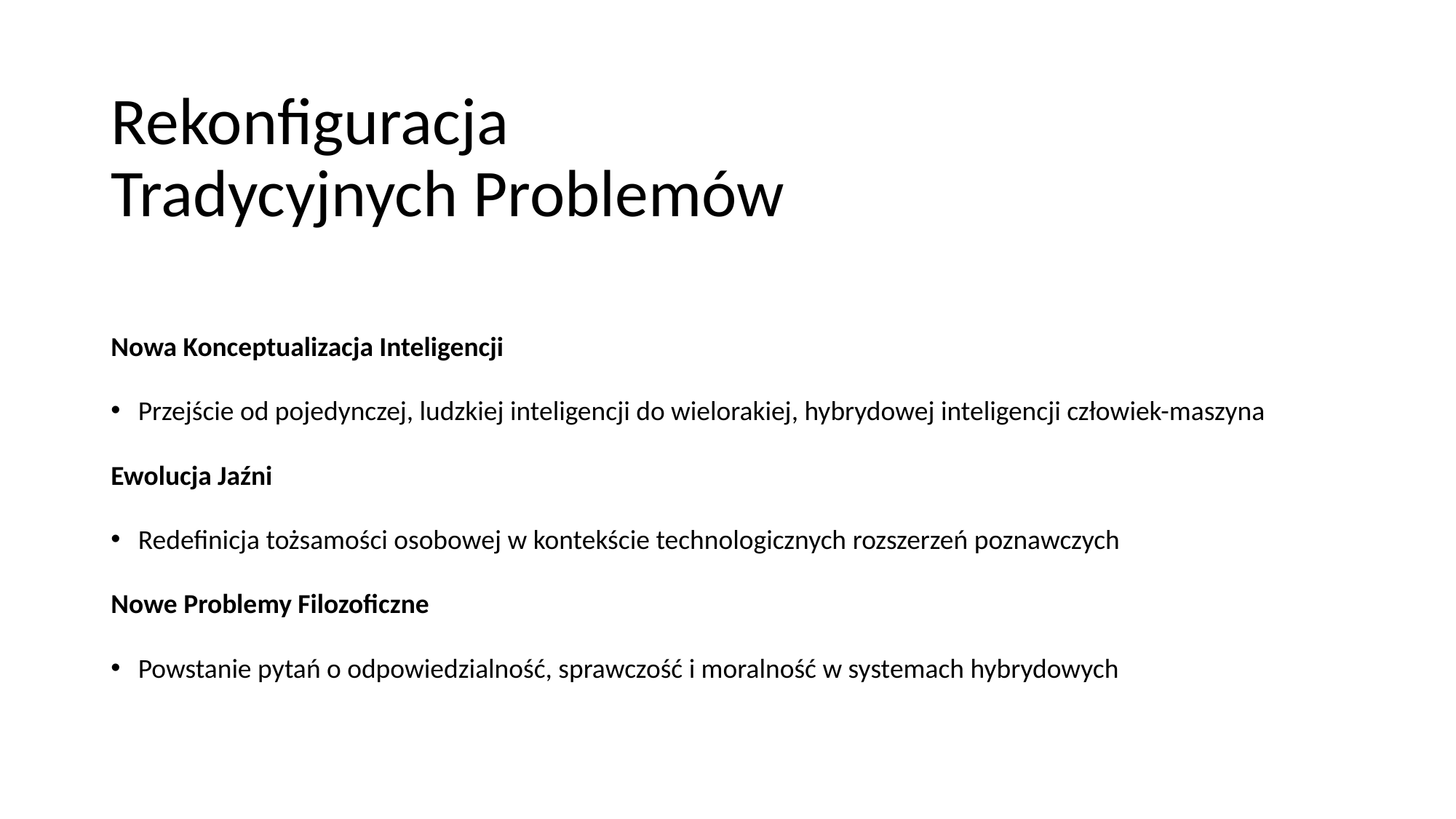

# Rekonfiguracja Tradycyjnych Problemów
Nowa Konceptualizacja Inteligencji
Przejście od pojedynczej, ludzkiej inteligencji do wielorakiej, hybrydowej inteligencji człowiek-maszyna
Ewolucja Jaźni
Redefinicja tożsamości osobowej w kontekście technologicznych rozszerzeń poznawczych
Nowe Problemy Filozoficzne
Powstanie pytań o odpowiedzialność, sprawczość i moralność w systemach hybrydowych